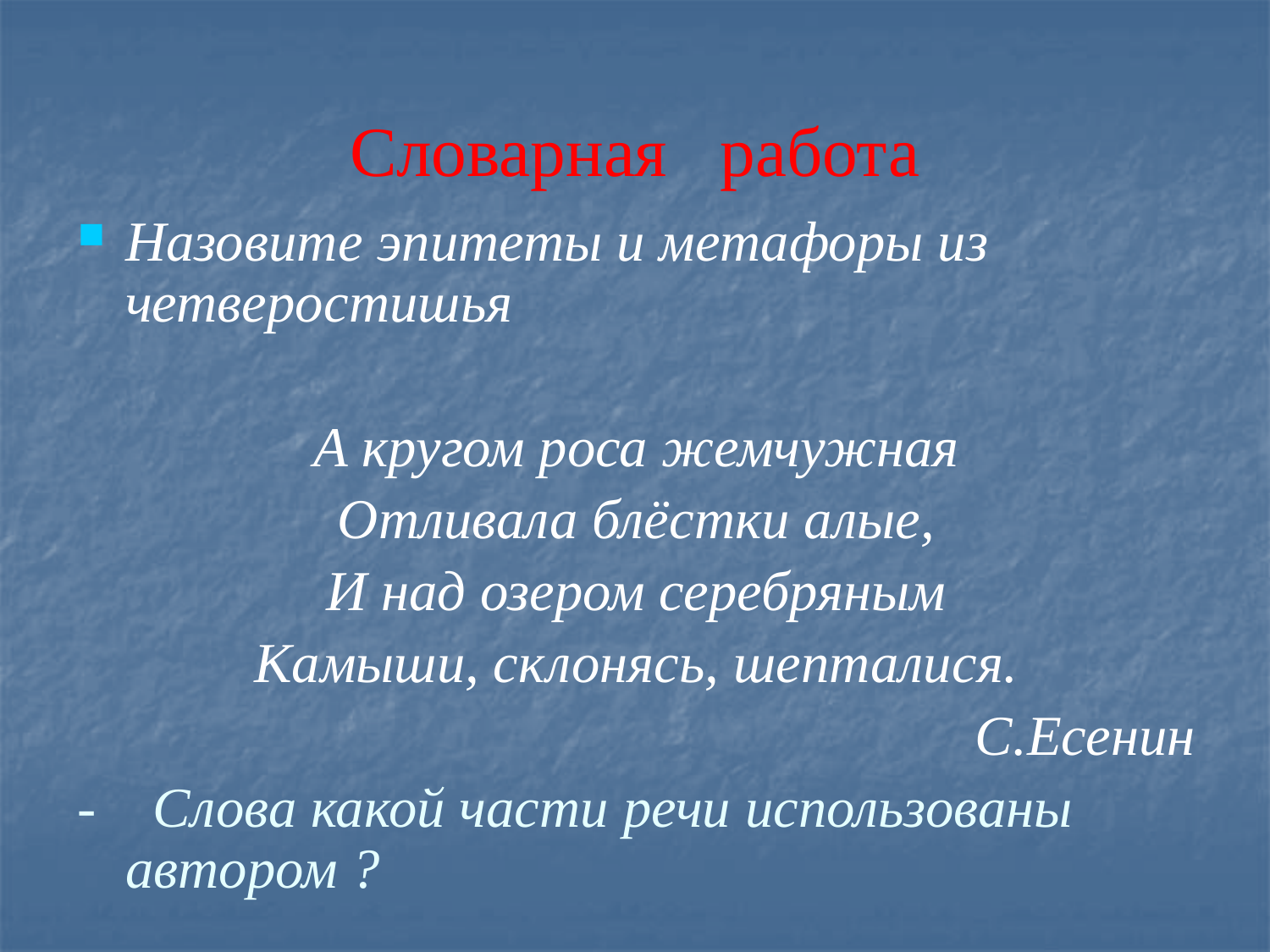

# Словарная   работа
Назовите эпитеты и метафоры из четверостишья

А кругом роса жемчужная
Отливала блёстки алые,
И над озером серебряным
Камыши, склонясь, шепталися.
С.Есенин
-    Слова какой части речи использованы автором ?